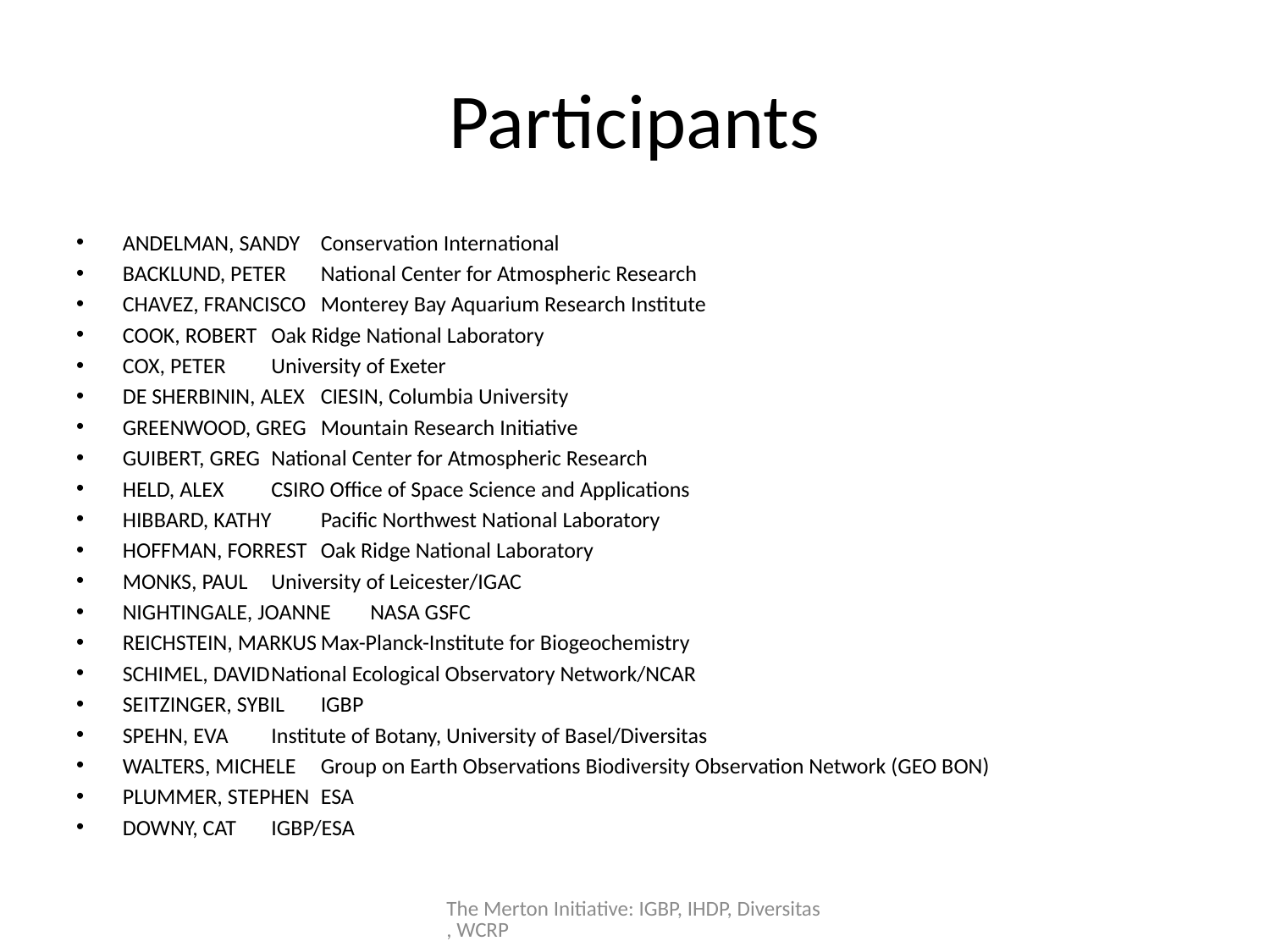

# Participants
ANDELMAN, SANDY	Conservation International
BACKLUND, PETER	National Center for Atmospheric Research
CHAVEZ, FRANCISCO	Monterey Bay Aquarium Research Institute
COOK, ROBERT	Oak Ridge National Laboratory
COX, PETER 	University of Exeter
DE SHERBININ, ALEX	CIESIN, Columbia University
GREENWOOD, GREG	Mountain Research Initiative
GUIBERT, GREG	National Center for Atmospheric Research
HELD, ALEX 	CSIRO Office of Space Science and Applications
HIBBARD, KATHY	Pacific Northwest National Laboratory
HOFFMAN, FORREST	Oak Ridge National Laboratory
MONKS, PAUL	University of Leicester/IGAC
NIGHTINGALE, JOANNE	NASA GSFC
REICHSTEIN, MARKUS	Max-Planck-Institute for Biogeochemistry
SCHIMEL, DAVID	National Ecological Observatory Network/NCAR
SEITZINGER, SYBIL 	IGBP
SPEHN, EVA 	Institute of Botany, University of Basel/Diversitas
WALTERS, MICHELE	Group on Earth Observations Biodiversity Observation Network (GEO BON)
PLUMMER, STEPHEN	ESA
DOWNY, CAT	IGBP/ESA

The Merton Initiative: IGBP, IHDP, Diversitas, WCRP